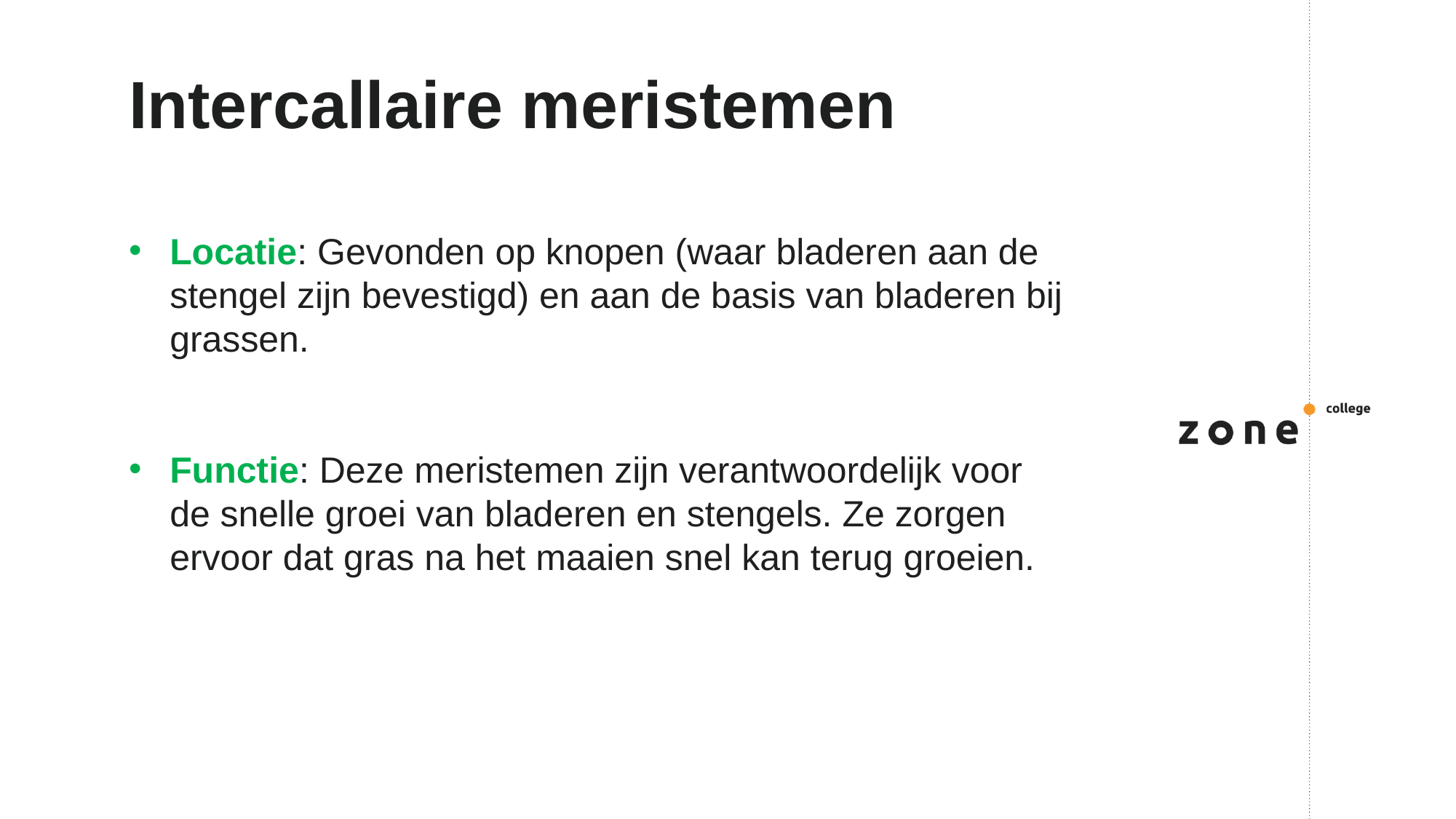

# Intercallaire meristemen
Locatie: Gevonden op knopen (waar bladeren aan de stengel zijn bevestigd) en aan de basis van bladeren bij grassen.

Functie: Deze meristemen zijn verantwoordelijk voor de snelle groei van bladeren en stengels. Ze zorgen ervoor dat gras na het maaien snel kan terug groeien.